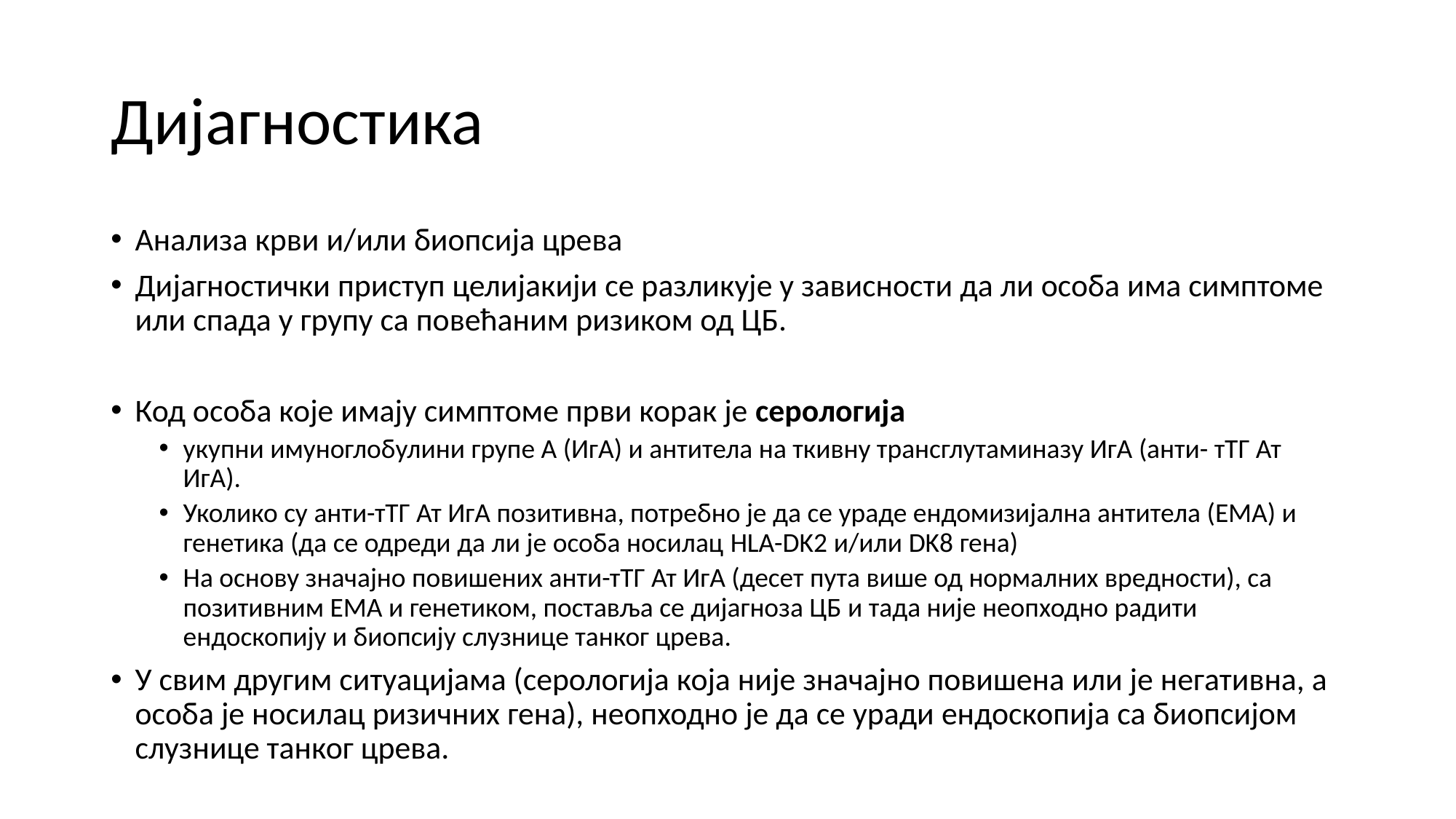

# Дијагностика
Анализа крви и/или биопсија црева
Дијагностички приступ целијакији се разликује у зависности да ли особа има симптоме или спада у групу са повећаним ризиком од ЦБ.

Код особа које имају симптоме први корак је серологија
укупни имуноглобулини групе А (ИгА) и антитела на ткивну трансглутаминазу ИгА (анти- тТГ Ат ИгА).
Уколико су анти-тТГ Ат ИгА позитивна, потребно је да се ураде ендомизијална антитела (ЕМА) и генетика (да се одреди да ли је особа носилац HLA-DK2 и/или DK8 гена)
На основу значајно повишених анти-тТГ Ат ИгА (десет пута више од нормалних вредности), са позитивним ЕМА и генетиком, поставља се дијагноза ЦБ и тада није неопходно радити ендоскопију и биопсију слузнице танког црева.
У свим другим ситуацијама (серологија која није значајно повишена или је негативна, а особа је носилац ризичних гена), неопходно је да се уради ендоскопија са биопсијом слузнице танког црева.